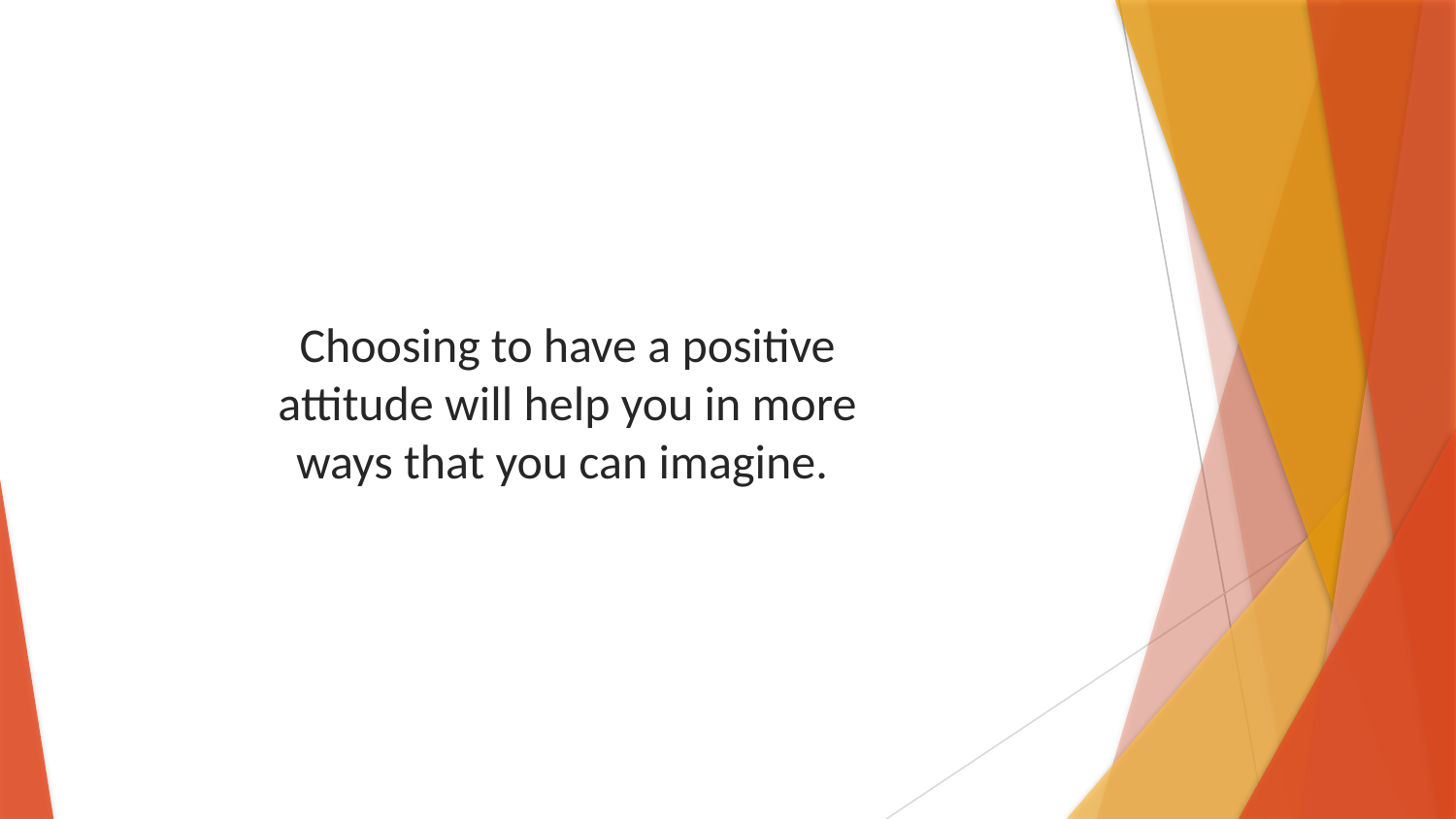

Choosing to have a positive attitude will help you in more ways that you can imagine.